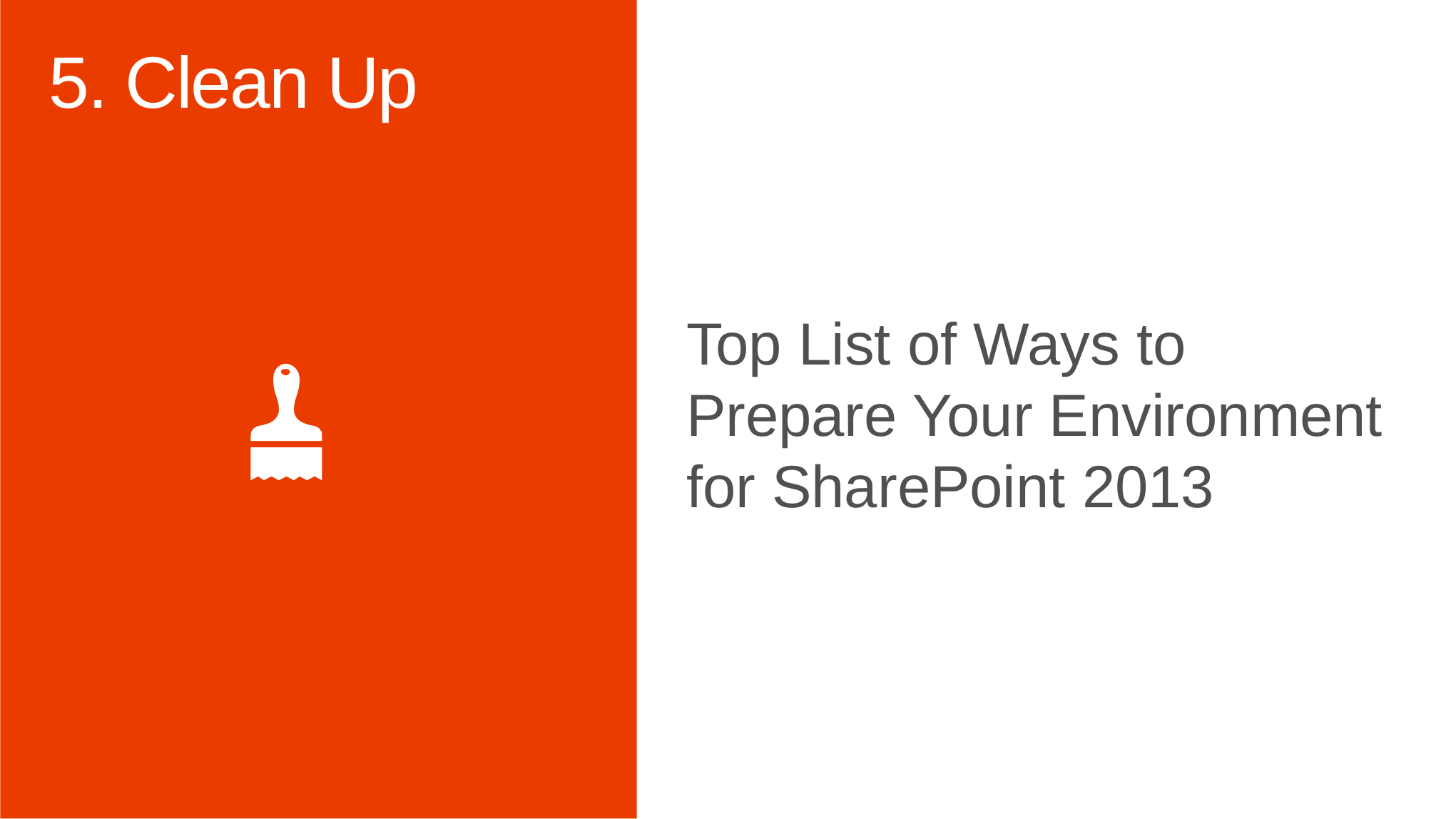

# 5. Clean Up
Top List of Ways to
Prepare Your Environment for SharePoint 2013